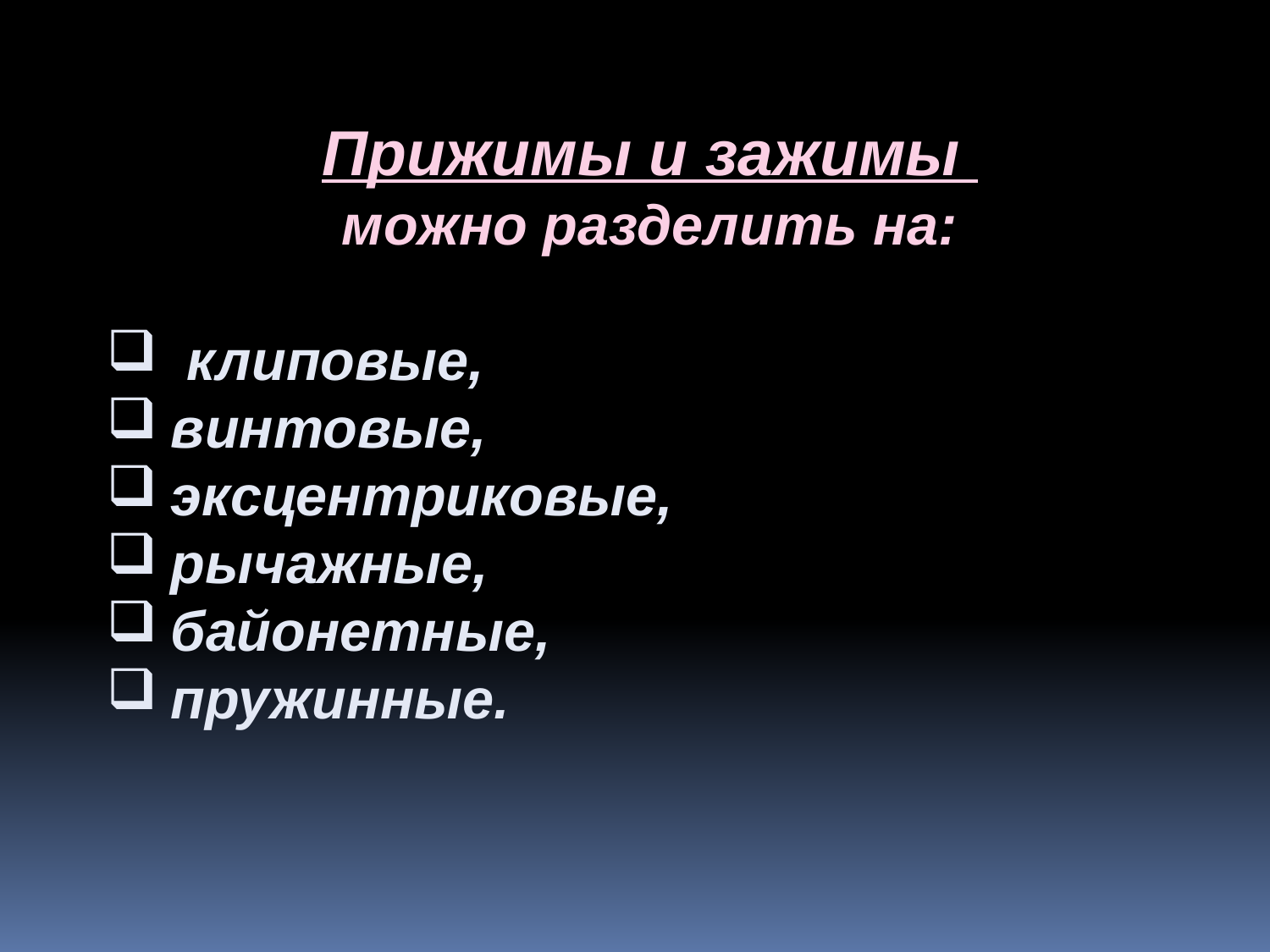

Прижимы и зажимы
можно разделить на:

 клиповые,
винтовые,
эксцентриковые,
рычажные,
байонетные,
пружинные.